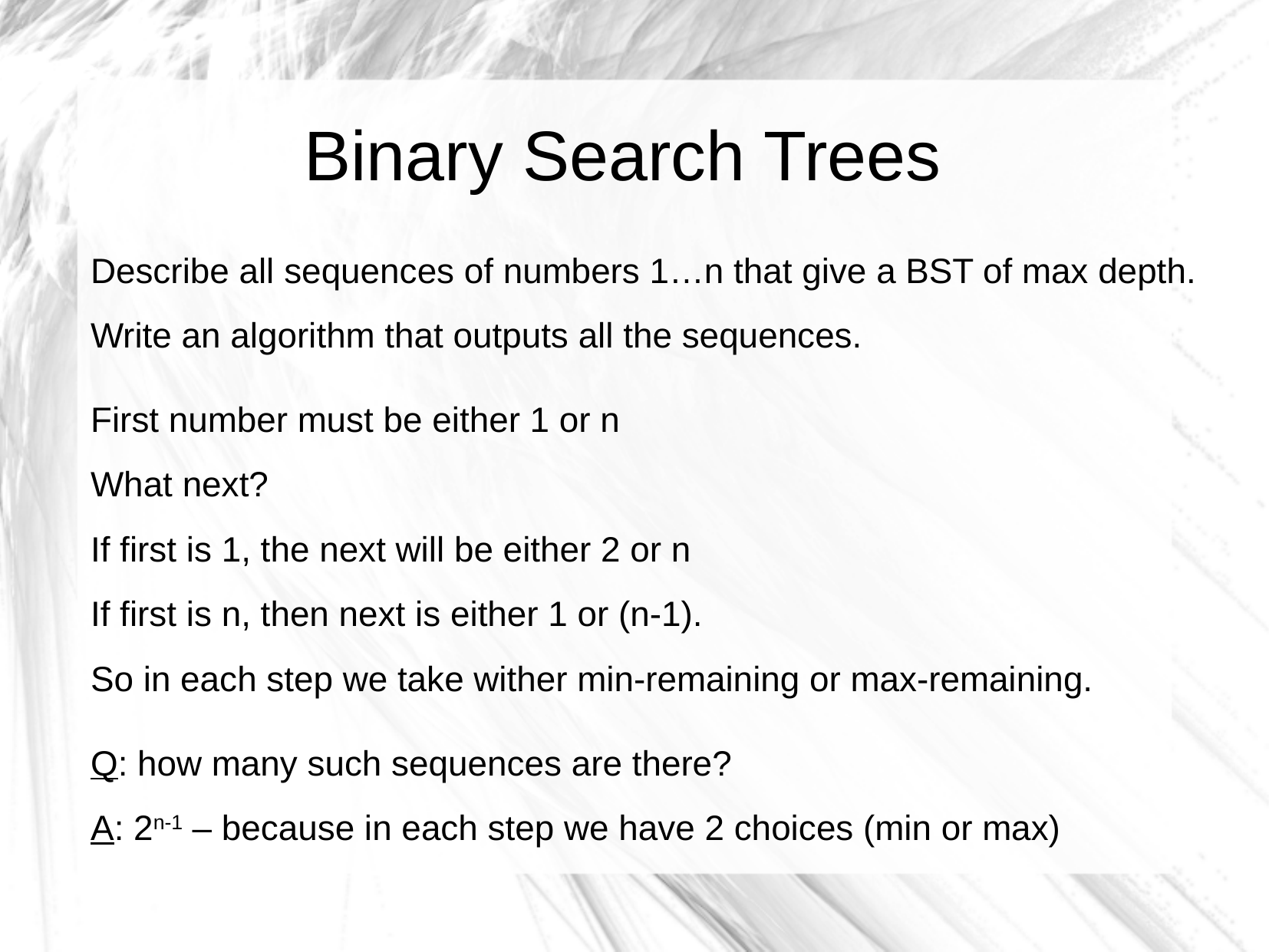

# Binary Search Trees
Describe all sequences of numbers 1…n that give a BST of max depth.
Write an algorithm that outputs all the sequences.
First number must be either 1 or n
What next?
If first is 1, the next will be either 2 or n
If first is n, then next is either 1 or (n-1).
So in each step we take wither min-remaining or max-remaining.
Q: how many such sequences are there?
A: 2n-1 – because in each step we have 2 choices (min or max)